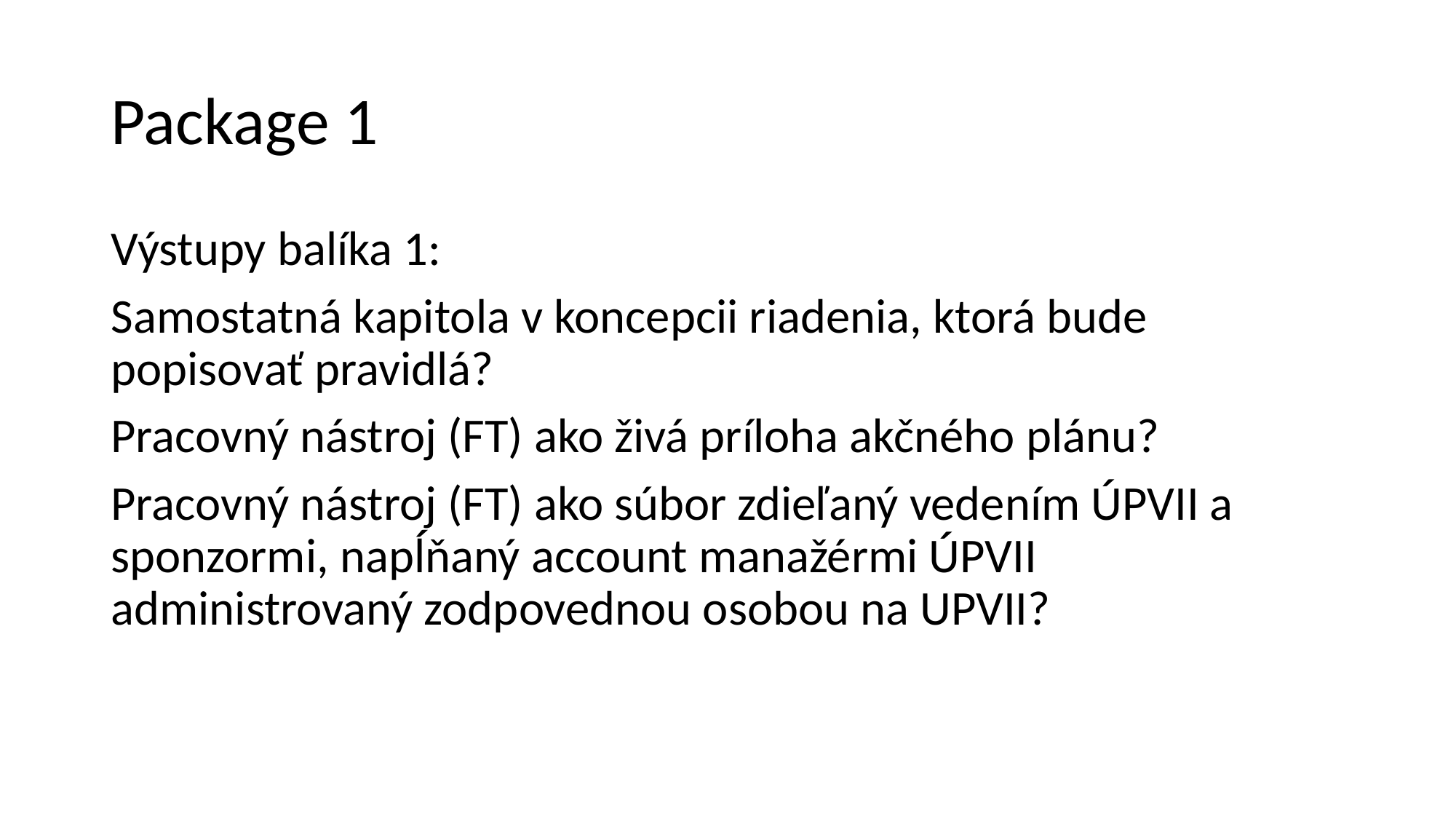

# Package 1
Výstupy balíka 1:
Samostatná kapitola v koncepcii riadenia, ktorá bude popisovať pravidlá?
Pracovný nástroj (FT) ako živá príloha akčného plánu?
Pracovný nástroj (FT) ako súbor zdieľaný vedením ÚPVII a sponzormi, napĺňaný account manažérmi ÚPVII administrovaný zodpovednou osobou na UPVII?